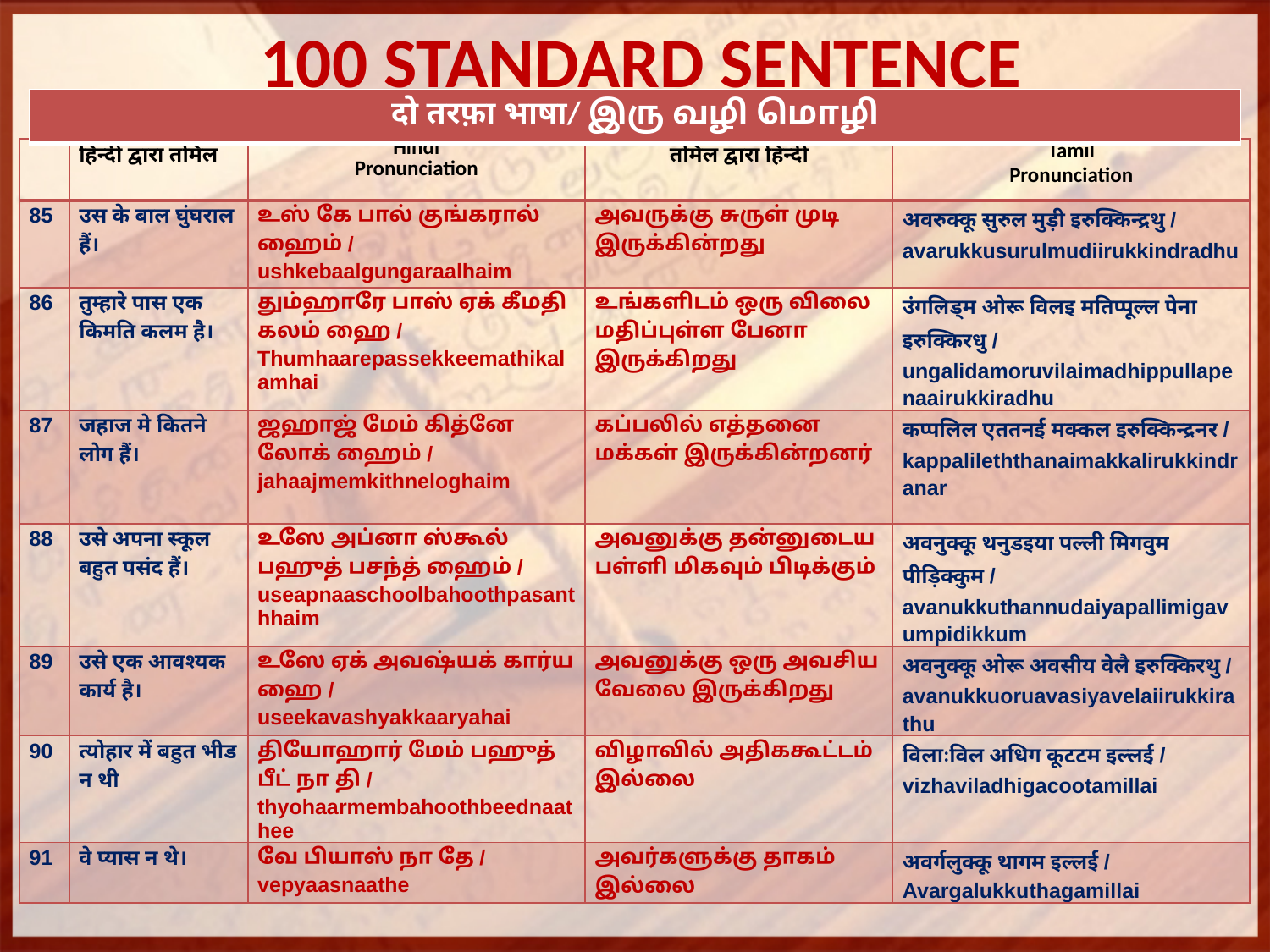

# 100 STANDARD SENTENCE
| दो तरफ़ा भाषा/ இரு வழி மொழி |
| --- |
|  | हिन्दी द्वारा तमिल | Hindi Pronunciation | तमिल द्वारा हिन्दी | Tamil Pronunciation |
| --- | --- | --- | --- | --- |
| 85 | उस के बाल घुंघराल हैं। | உஸ் கே பால் குங்கரால் ஹைம் / ushkebaalgungaraalhaim | அவருக்கு சுருள் முடி இருக்கின்றது | अवरुक्कू सुरुल मुड़ी इरुक्किन्द्रथु / avarukkusurulmudiirukkindradhu |
| 86 | तुम्हारे पास एक किमति कलम है। | தும்ஹாரே பாஸ் ஏக் கீமதி கலம் ஹை / Thumhaarepassekkeemathikalamhai | உங்களிடம் ஒரு விலை மதிப்புள்ள பேனா இருக்கிறது | उंगलिड्म ओरू विलइ मतिप्पूल्ल पेना इरुक्किरधु / ungalidamoruvilaimadhippullapenaairukkiradhu |
| 87 | जहाज मे कितने लोग हैं। | ஜஹாஜ் மேம் கித்னே லோக் ஹைம் / jahaajmemkithneloghaim | கப்பலில் எத்தனை மக்கள் இருக்கின்றனர் | कप्पलिल एततनई मक्कल इरुक्किन्द्रनर / kappalileththanaimakkalirukkindranar |
| 88 | उसे अपना स्कूल बहुत पसंद हैं। | உஸே அப்னா ஸ்கூல் பஹுத் பசந்த் ஹைம் / useapnaaschoolbahoothpasanthhaim | அவனுக்கு தன்னுடைய பள்ளி மிகவும் பிடிக்கும் | अवनुक्कू थनुडइया पल्ली मिगवुम पीड़िक्कुम / avanukkuthannudaiyapallimigavumpidikkum |
| 89 | उसे एक आवश्यक कार्य है। | உஸே ஏக் அவஷ்யக் கார்ய ஹை / useekavashyakkaaryahai | அவனுக்கு ஒரு அவசிய வேலை இருக்கிறது | अवनुक्कू ओरू अवसीय वेलै इरुक्किरथु / avanukkuoruavasiyavelaiirukkirathu |
| 90 | त्योहार में बहुत भीड न थी | தியோஹார் மேம் பஹுத் பீட் நா தி / thyohaarmembahoothbeednaathee | விழாவில் அதிககூட்டம் இல்லை | विलाःविल अधिग कूटटम इल्लई / vizhaviladhigacootamillai |
| 91 | वे प्यास न थे। | வே பியாஸ் நா தே / vepyaasnaathe | அவர்களுக்கு தாகம் இல்லை | अवर्गलुक्कू थागम इल्लई / Avargalukkuthagamillai |